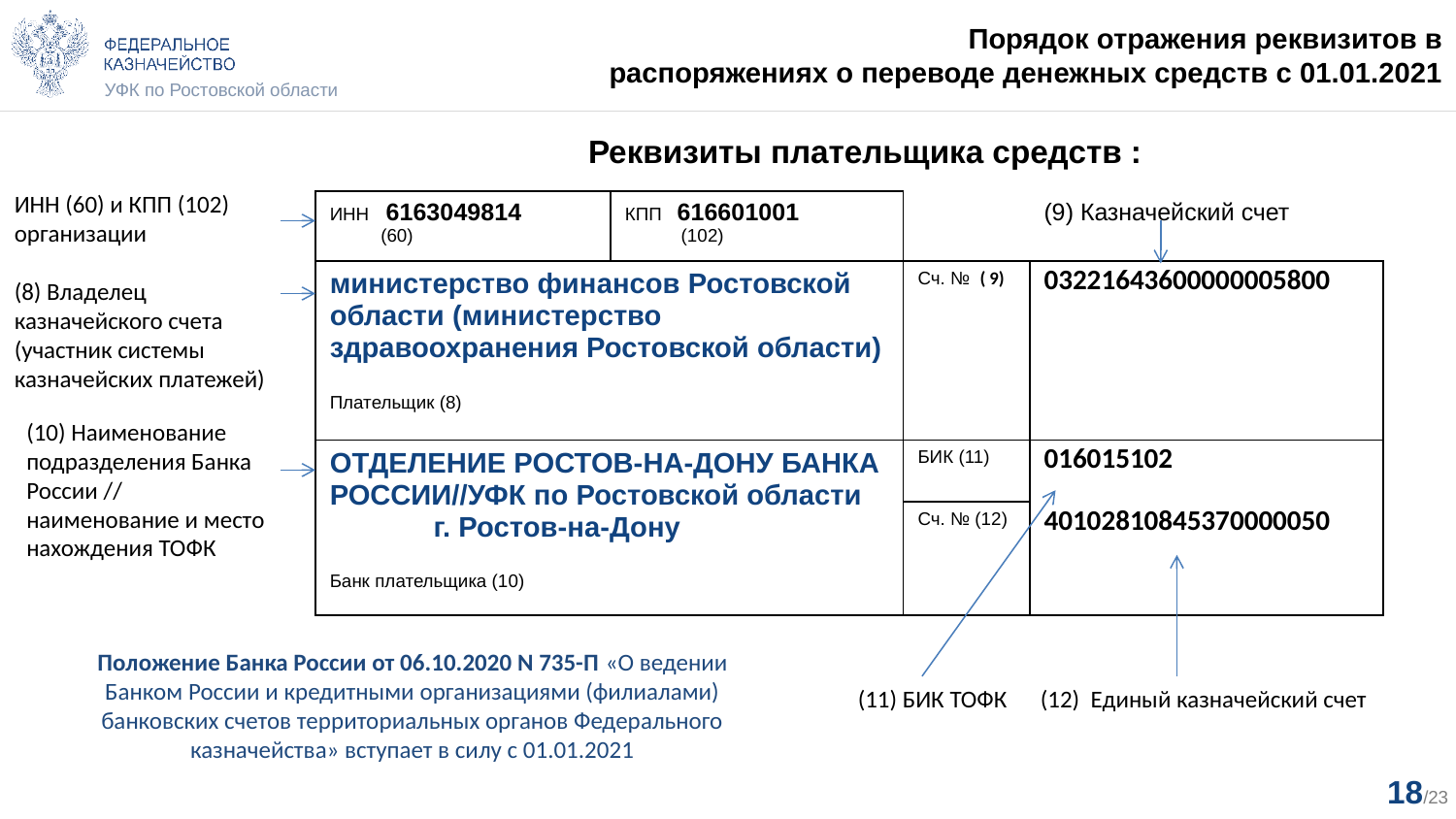

Порядок отражения реквизитов в распоряжениях о переводе денежных средств с 01.01.2021
УФК по Ростовской области

ИНН (60) и КПП (102) организации

(8) Владелец
казначейского счета (участник системы казначейских платежей)
Реквизиты плательщика средств :
| ИНН 6163049814 (60) | КПП 616601001 (102) |  | (9) Казначейский счет |
| --- | --- | --- | --- |
| министерство финансов Ростовской области (министерство здравоохранения Ростовской области) |  | Сч. № ( 9) | 03221643600000005800 |
| Плательщик (8) |  |  |  |
| ОТДЕЛЕНИЕ РОСТОВ-НА-ДОНУ БАНКА РОССИИ//УФК по Ростовской области г. Ростов-на-Дону |  | БИК (11) | 016015102 |
|  |  | Сч. № (12) | 40102810845370000050 |
| Банк плательщика (10) |  |  |  |
(10) Наименование подразделения Банка России //
наименование и место нахождения ТОФК
Положение Банка России от 06.10.2020 N 735-П «О ведении Банком России и кредитными организациями (филиалами) банковских счетов территориальных органов Федерального казначейства» вступает в силу с 01.01.2021
            (11) БИК ТОФК      (12)  Единый казначейский счет
18/23